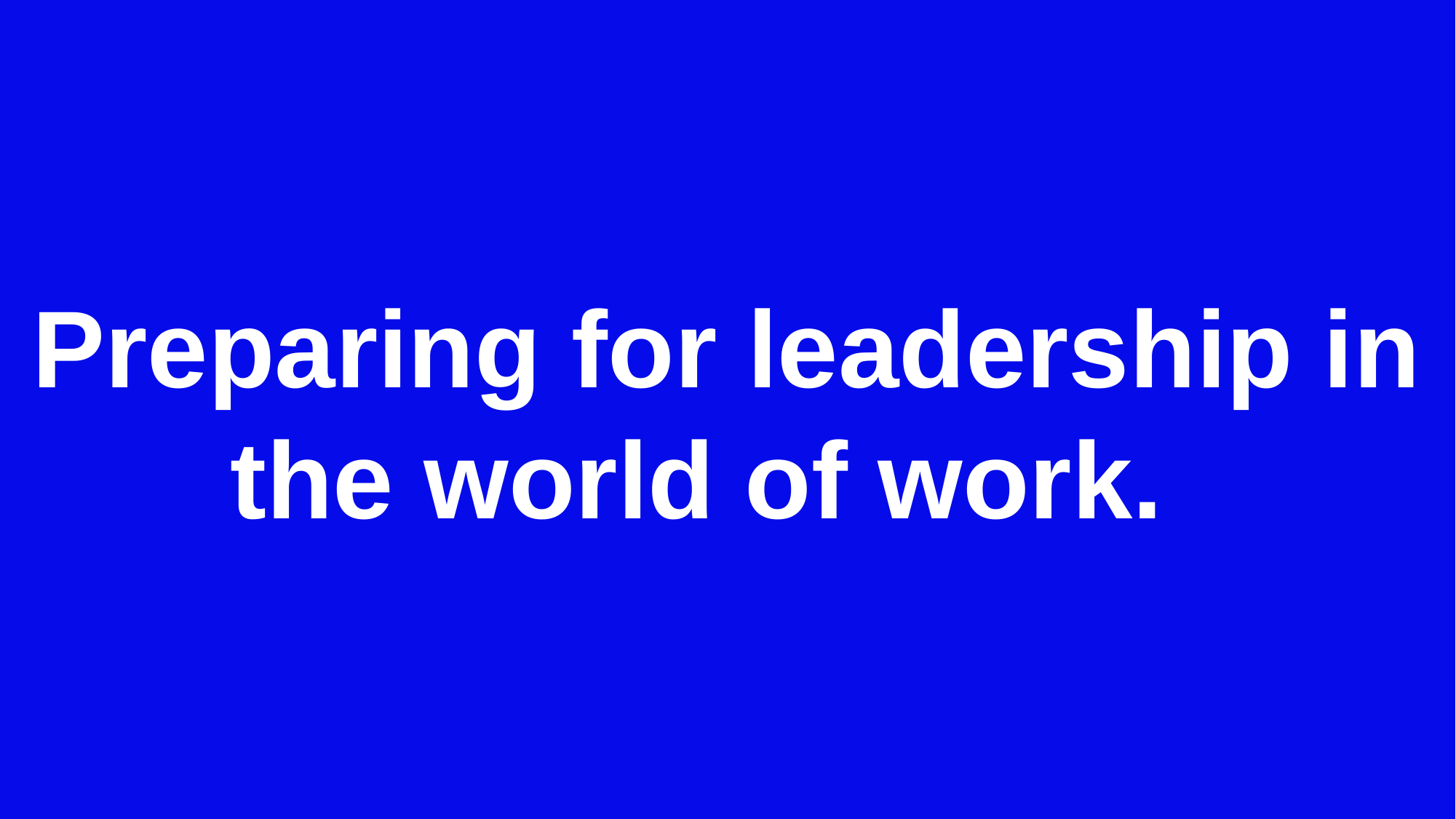

Preparing for leadership in the world of work.